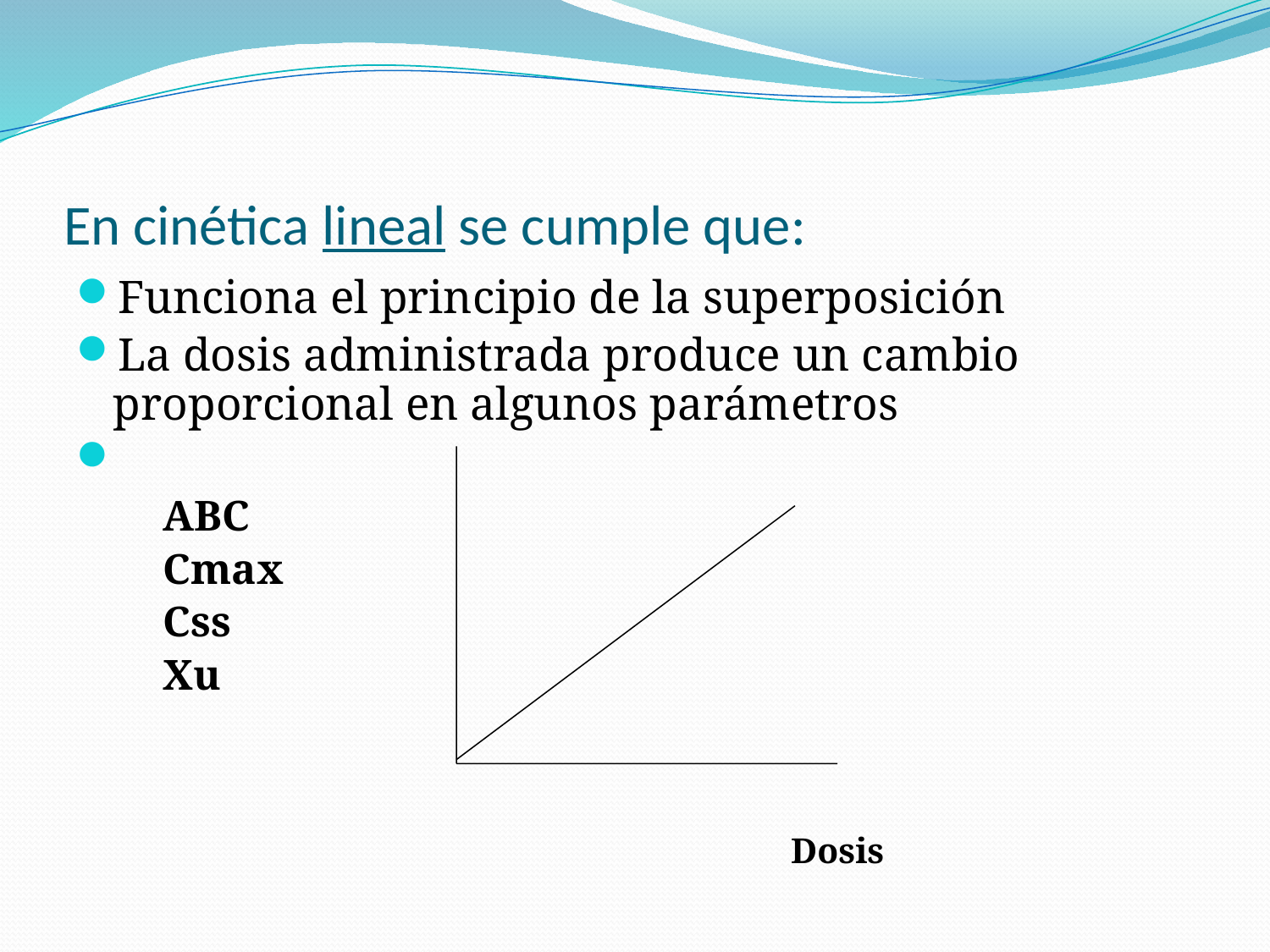

# En cinética lineal se cumple que:
Funciona el principio de la superposición
La dosis administrada produce un cambio proporcional en algunos parámetros

ABC
Cmax
Css
Xu

                                                          Dosis